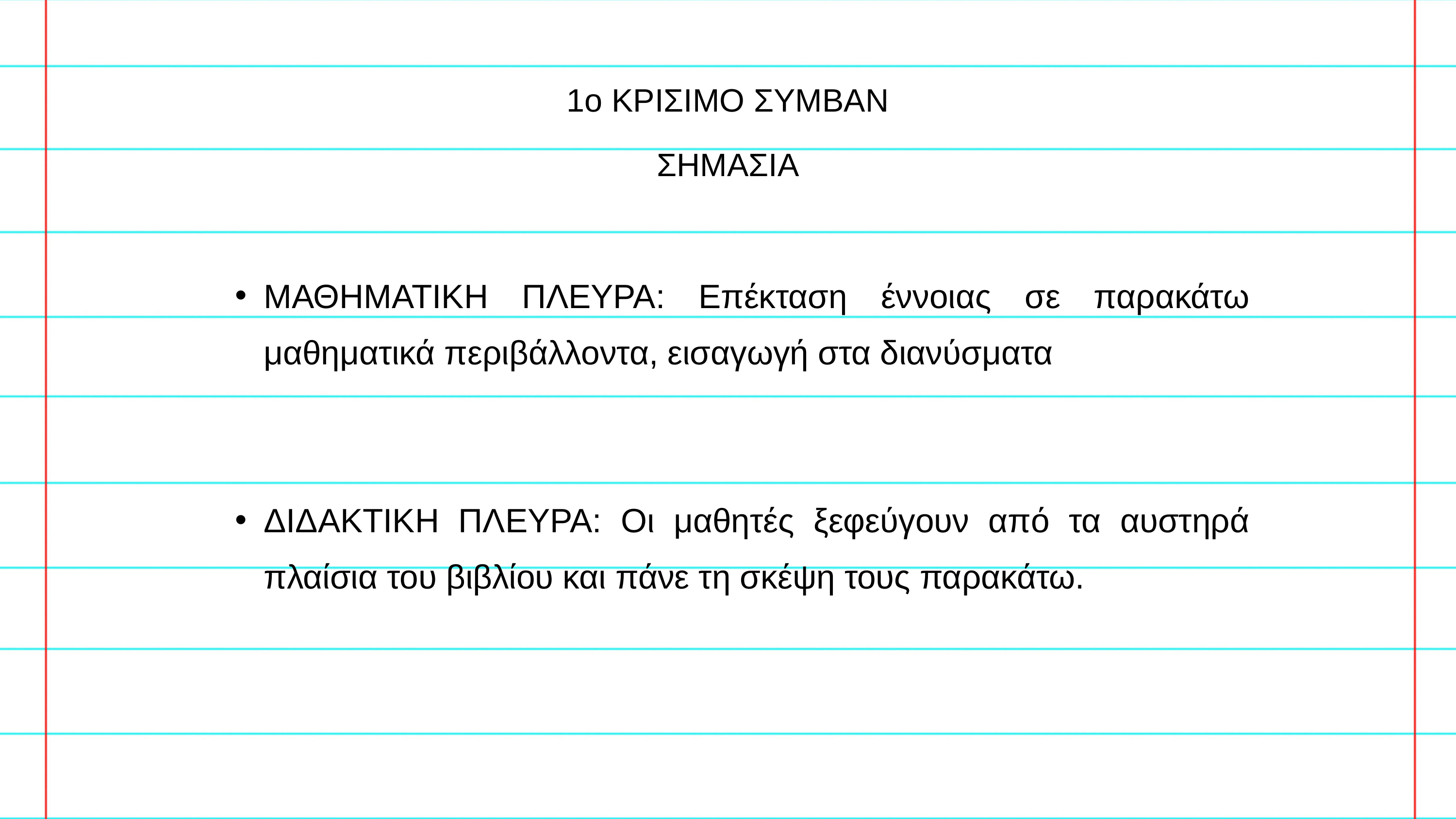

1ο ΚΡΙΣΙΜΟ ΣΥΜΒΑΝ

ΣΗΜΑΣΙΑ
ΜΑΘΗΜΑΤΙΚΗ ΠΛΕΥΡΑ: Επέκταση έννοιας σε παρακάτω μαθηματικά περιβάλλοντα, εισαγωγή στα διανύσματα

ΔΙΔΑΚΤΙΚΗ ΠΛΕΥΡΑ: Οι μαθητές ξεφεύγουν από τα αυστηρά πλαίσια του βιβλίου και πάνε τη σκέψη τους παρακάτω.